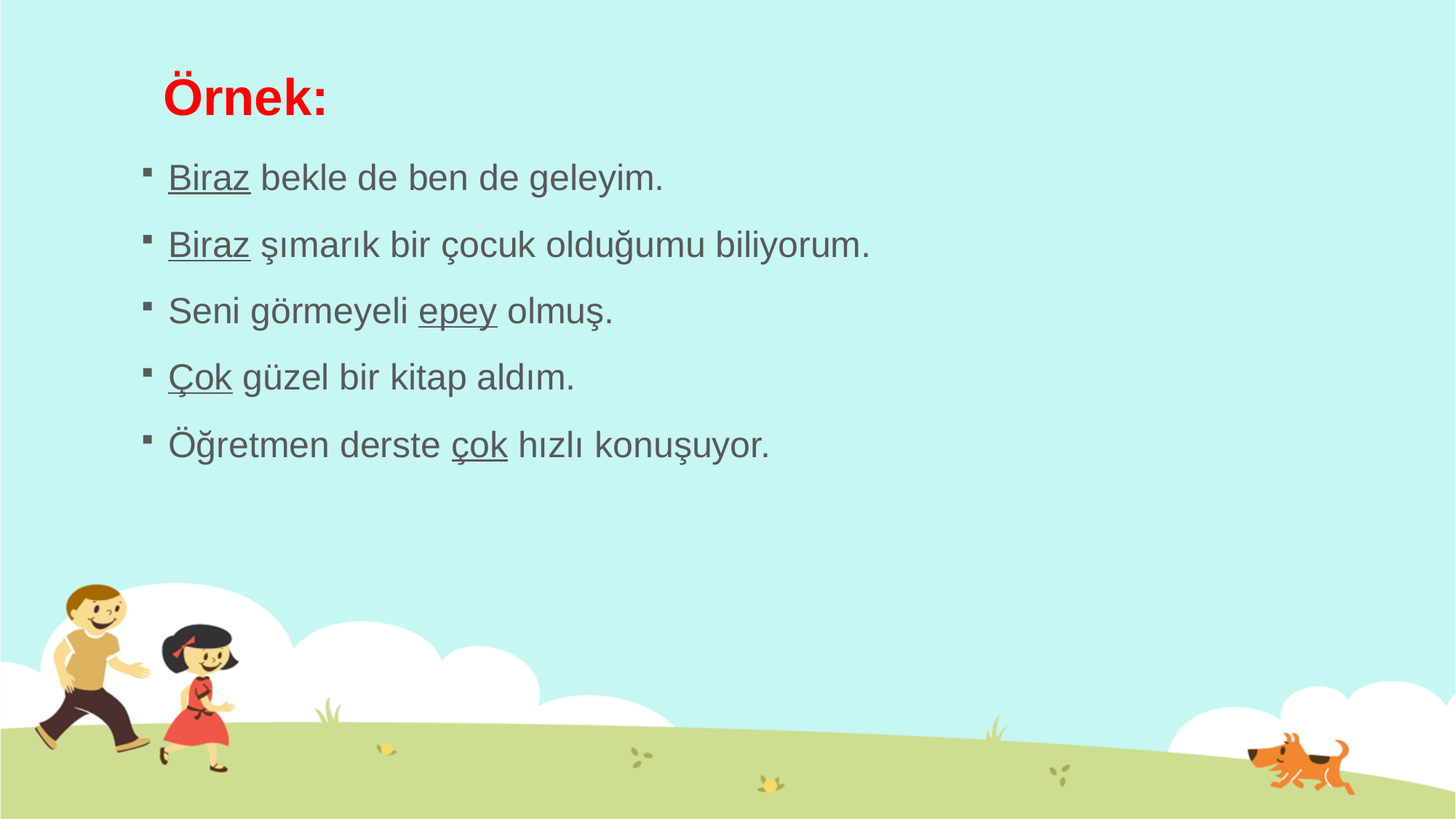

# Örnek:
Biraz bekle de ben de geleyim.
Biraz şımarık bir çocuk olduğumu biliyorum.
Seni görmeyeli epey olmuş.
Çok güzel bir kitap aldım.
Öğretmen derste çok hızlı konuşuyor.